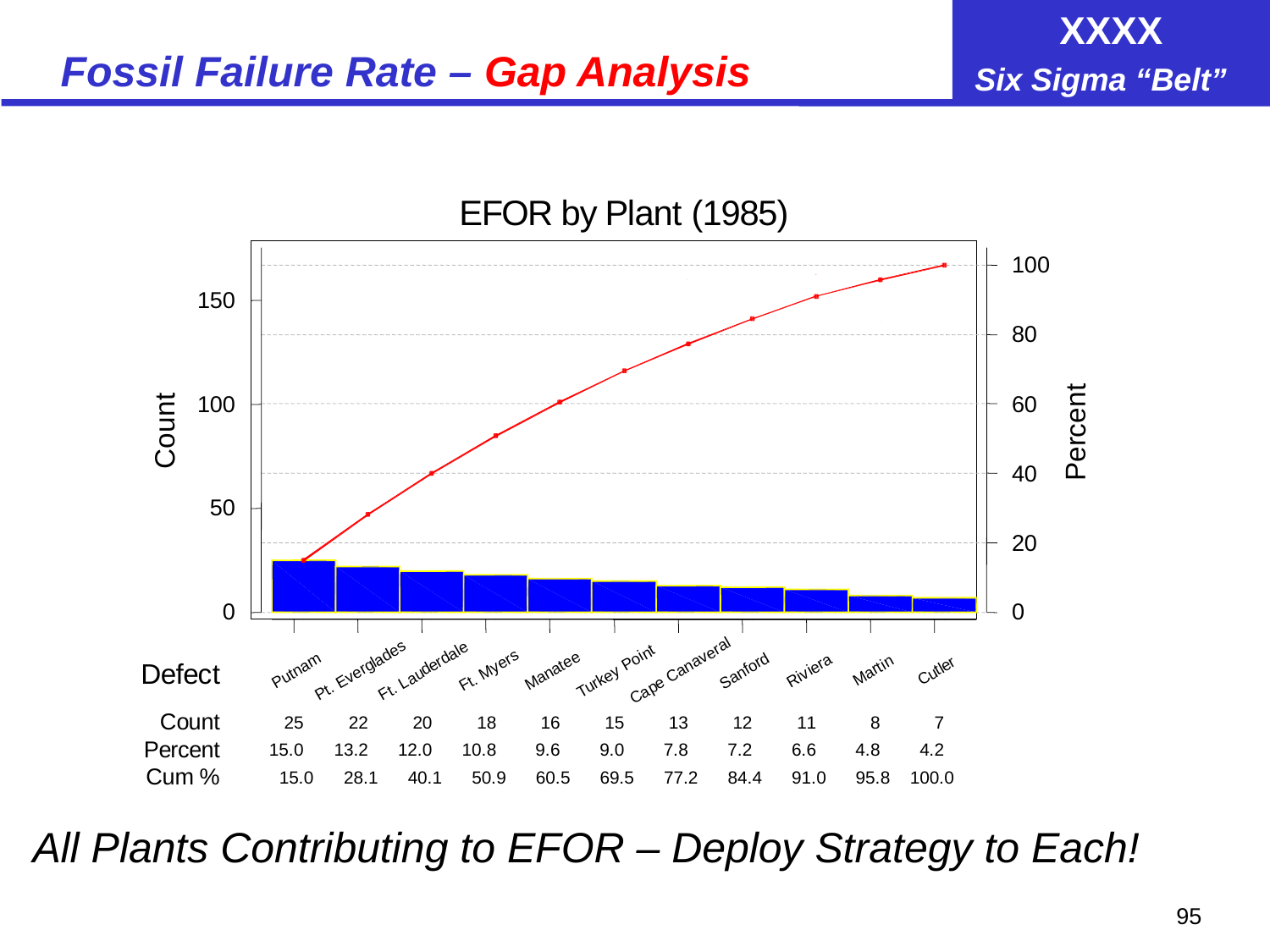

# Fossil Failure Rate – Gap Analysis

l
a
s
e
r
t
l
e
n
e
a
d
s
i
v
d
e
r
o
d
a
a
m
a
n
r
r
e
r
l
e
r
P
i
g
e
e
t
a
n
o
y
t
e

l
r
d
a
r
f
t
i
n
a
y
M
e
n
n
a
u
u
t
v
C
e
i
u
v

a
a
a
C
M
.

k
R
t
P
E
S
L
e
r
M
F

u
p
.
.
t
t
T
a
P
F
C
2
5
2
2
2
0
1
8
1
6
1
5
1
3
1
2
1
1

8

7
1
5
.
0
1
3
.
2
1
2
.
0
1
0
.
8

9
.
6

9
.
0

7
.
8

7
.
2

6
.
6

4
.
8

4
.
2
E
F
O
R

b
y

P
l
a
n
t

(
1
9
8
5
)

t
t
n
n
e
u
c
o
r
e
C
P

D
e
f
e
c
t
C
o
u
n
t
P
e
r
c
e
n
t
C
u
m

%
1
0
0

1
5
0

8
0

1
0
0
6
0

4
0

5
0

2
0

0
0

1
5
.
0

2
8
.
1

4
0
.
1

5
0
.
9

6
0
.
5

6
9
.
5

7
7
.
2

8
4
.
4

9
1
.
0

9
5
.
8
1
0
0
.
0

All Plants Contributing to EFOR – Deploy Strategy to Each!